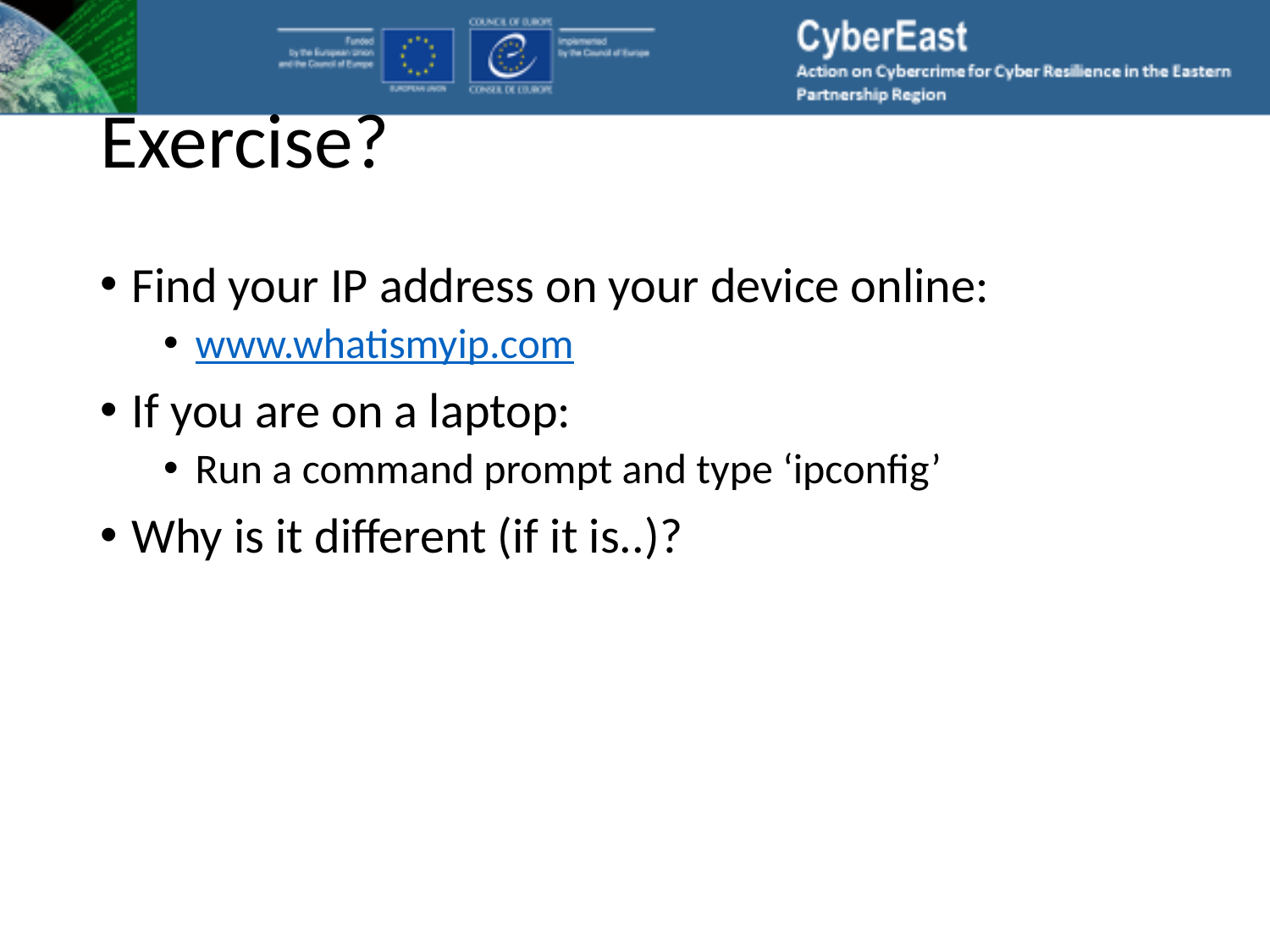

# Exercise?
Find your IP address on your device online:
www.whatismyip.com
If you are on a laptop:
Run a command prompt and type ‘ipconfig’
Why is it different (if it is..)?